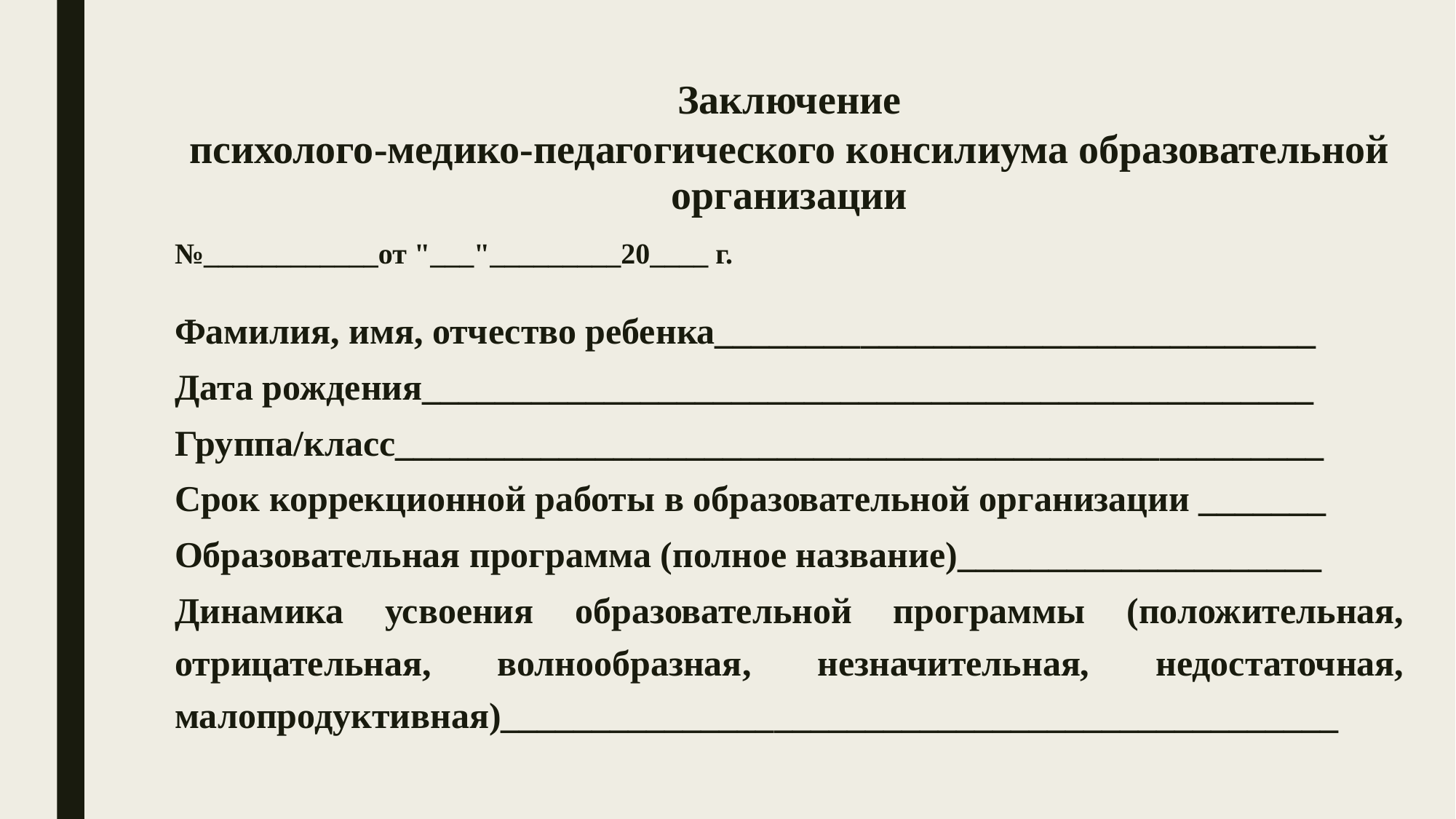

Заключение
психолого-медико-педагогического консилиума образовательной организации

№____________от "___"_________20____ г.

Фамилия, имя, отчество ребенка_________________________________
Дата рождения_________________________________________________
Группа/класс___________________________________________________
Срок коррекционной работы в образовательной организации _______
Образовательная программа (полное название)____________________
Динамика усвоения образовательной программы (положительная, отрицательная, волнообразная, незначительная, недостаточная, малопродуктивная)______________________________________________